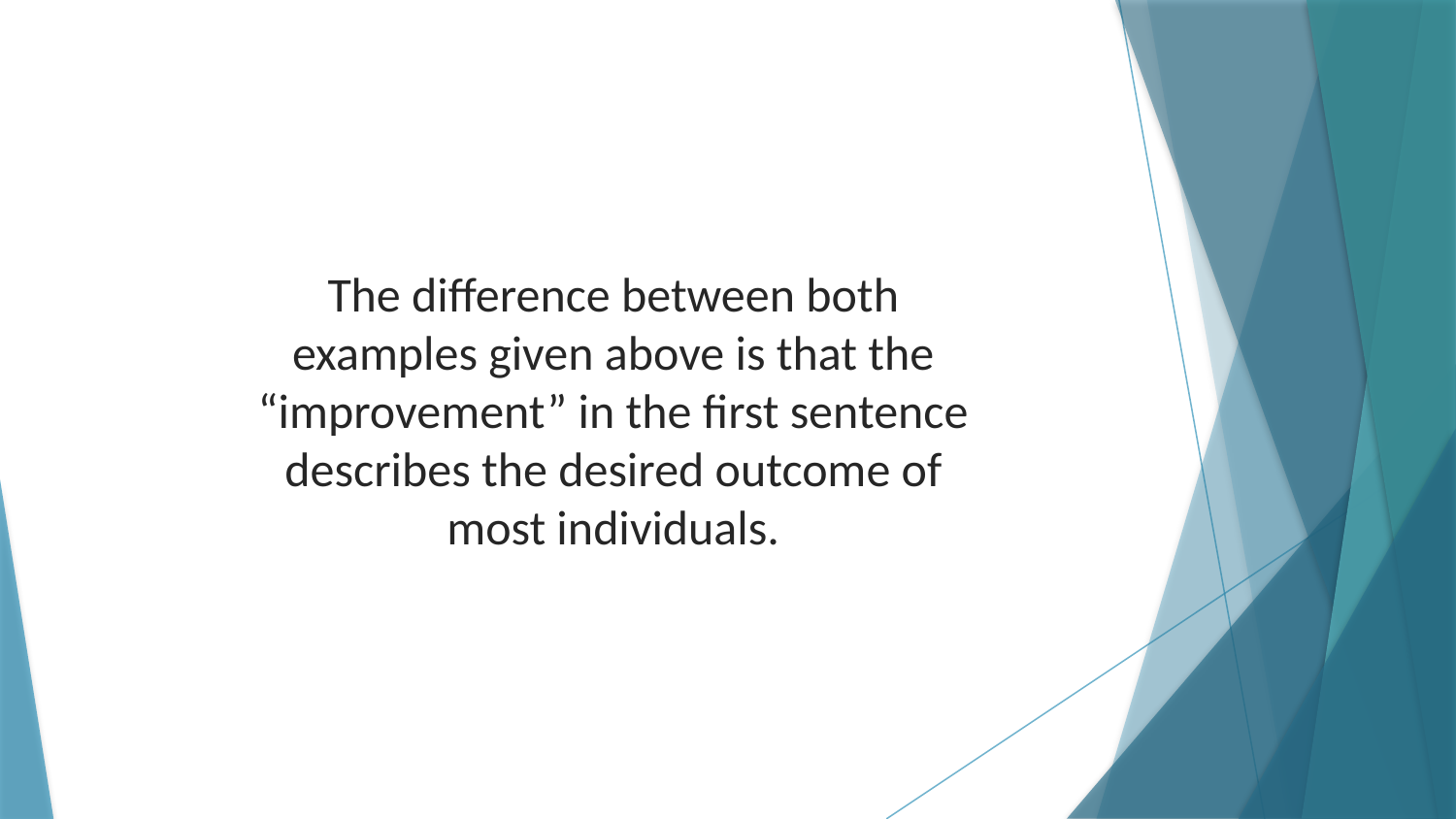

The difference between both examples given above is that the “improvement” in the first sentence describes the desired outcome of most individuals.